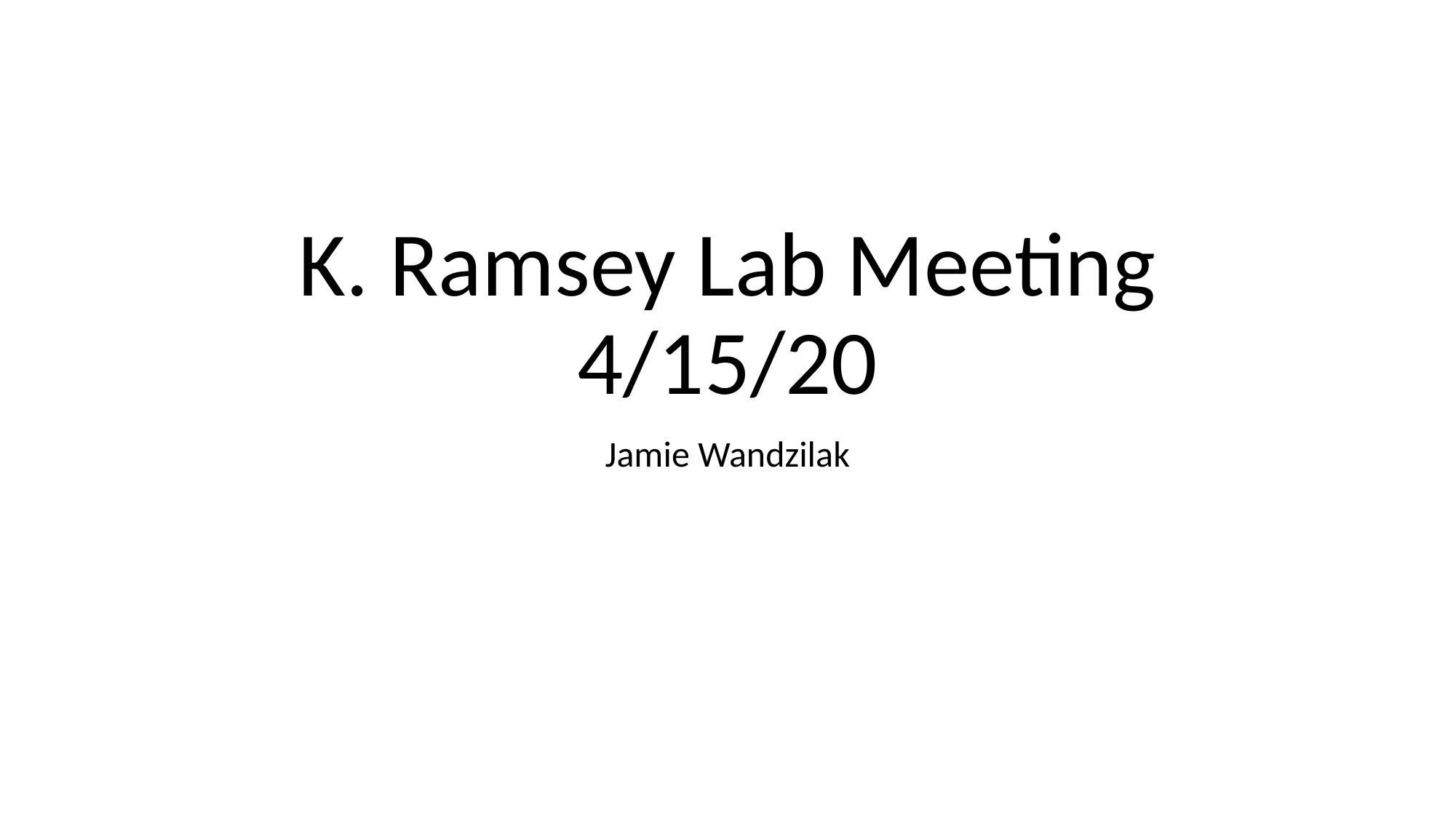

# K. Ramsey Lab Meeting 4/15/20
Jamie Wandzilak